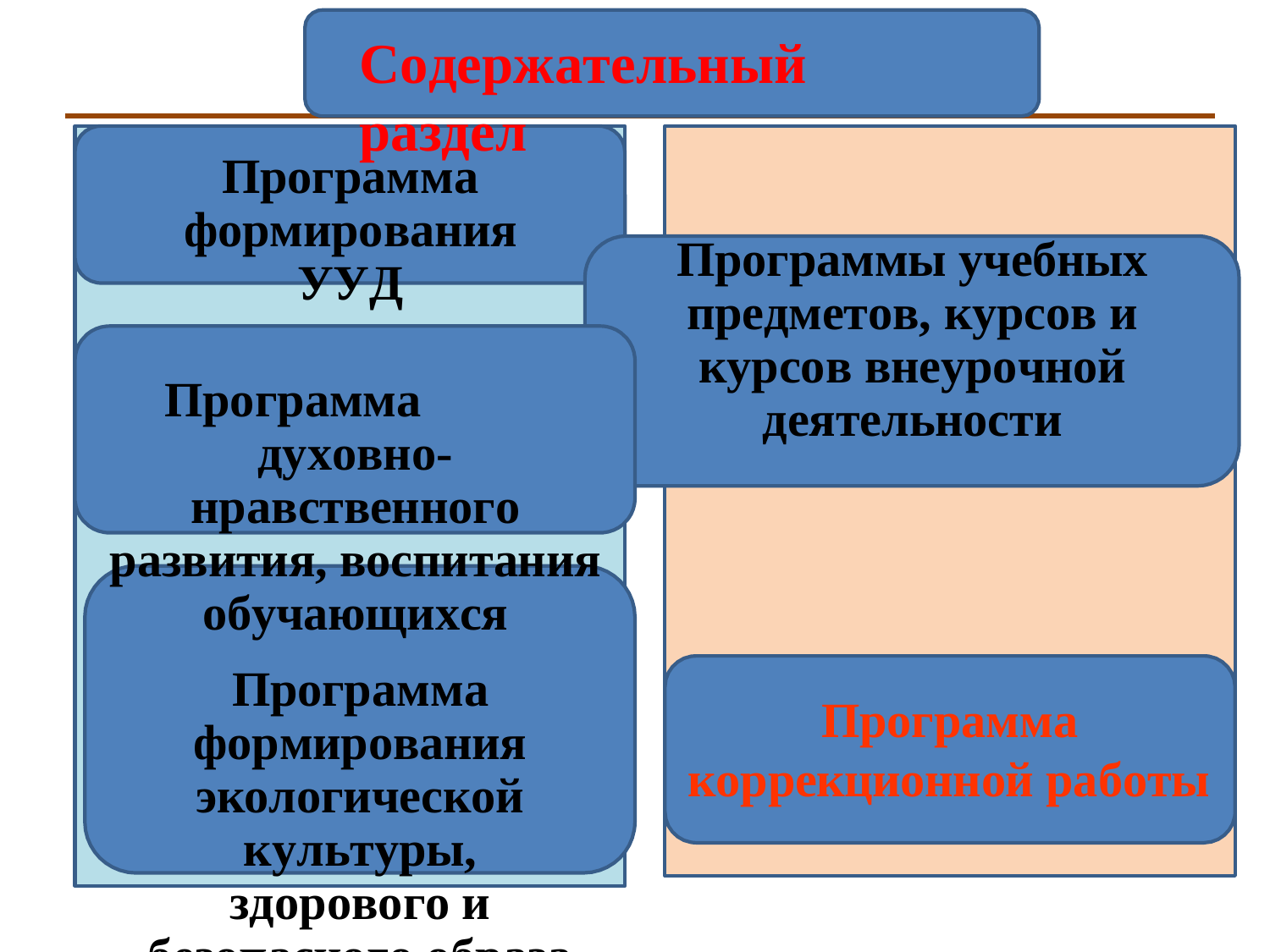

Содержательный раздел
Программа формирования УУД

Программа	духовно- нравственного развития, воспитания обучающихся
Программа формирования экологической культуры, здорового и безопасного образа жизни
Программы учебных предметов, курсов и курсов внеурочной деятельности

Программа коррекционной работы